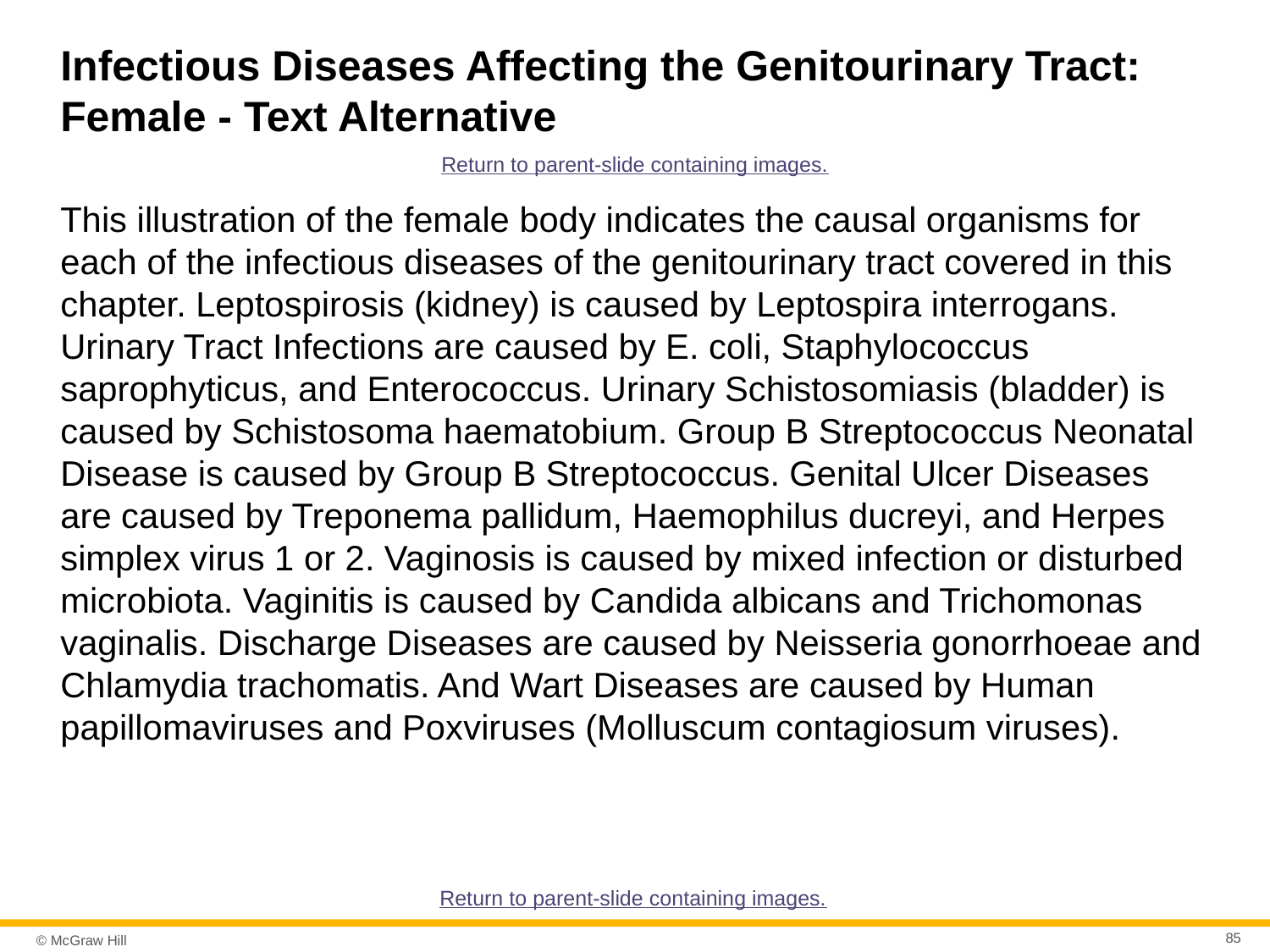

# Infectious Diseases Affecting the Genitourinary Tract: Female - Text Alternative
Return to parent-slide containing images.
This illustration of the female body indicates the causal organisms for each of the infectious diseases of the genitourinary tract covered in this chapter. Leptospirosis (kidney) is caused by Leptospira interrogans. Urinary Tract Infections are caused by E. coli, Staphylococcus saprophyticus, and Enterococcus. Urinary Schistosomiasis (bladder) is caused by Schistosoma haematobium. Group B Streptococcus Neonatal Disease is caused by Group B Streptococcus. Genital Ulcer Diseases are caused by Treponema pallidum, Haemophilus ducreyi, and Herpes simplex virus 1 or 2. Vaginosis is caused by mixed infection or disturbed microbiota. Vaginitis is caused by Candida albicans and Trichomonas vaginalis. Discharge Diseases are caused by Neisseria gonorrhoeae and Chlamydia trachomatis. And Wart Diseases are caused by Human papillomaviruses and Poxviruses (Molluscum contagiosum viruses).
Return to parent-slide containing images.